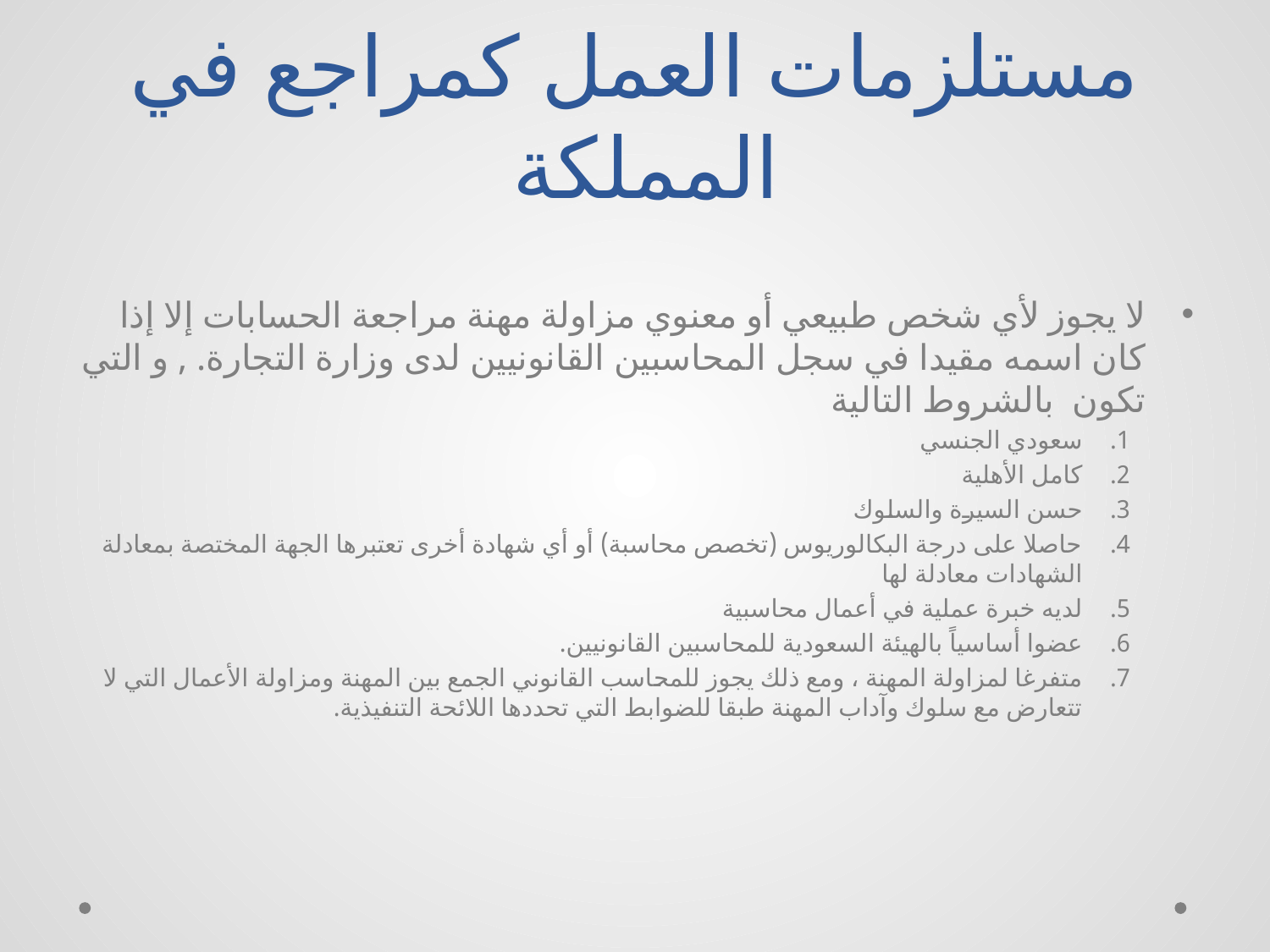

# مستلزمات العمل كمراجع في المملكة
لا يجوز لأي شخص طبيعي أو معنوي مزاولة مهنة مراجعة الحسابات إلا إذا كان اسمه مقيدا في سجل المحاسبين القانونيين لدى وزارة التجارة. , و التي تكون  بالشروط التالية
سعودي الجنسي
كامل الأهلية
حسن السيرة والسلوك
حاصلا على درجة البكالوريوس (تخصص محاسبة) أو أي شهادة أخرى تعتبرها الجهة المختصة بمعادلة الشهادات معادلة لها
لديه خبرة عملية في أعمال محاسبية
عضوا أساسياً بالهيئة السعودية للمحاسبين القانونيين.
متفرغا لمزاولة المهنة ، ومع ذلك يجوز للمحاسب القانوني الجمع بين المهنة ومزاولة الأعمال التي لا تتعارض مع سلوك وآداب المهنة طبقا للضوابط التي تحددها اللائحة التنفيذية.